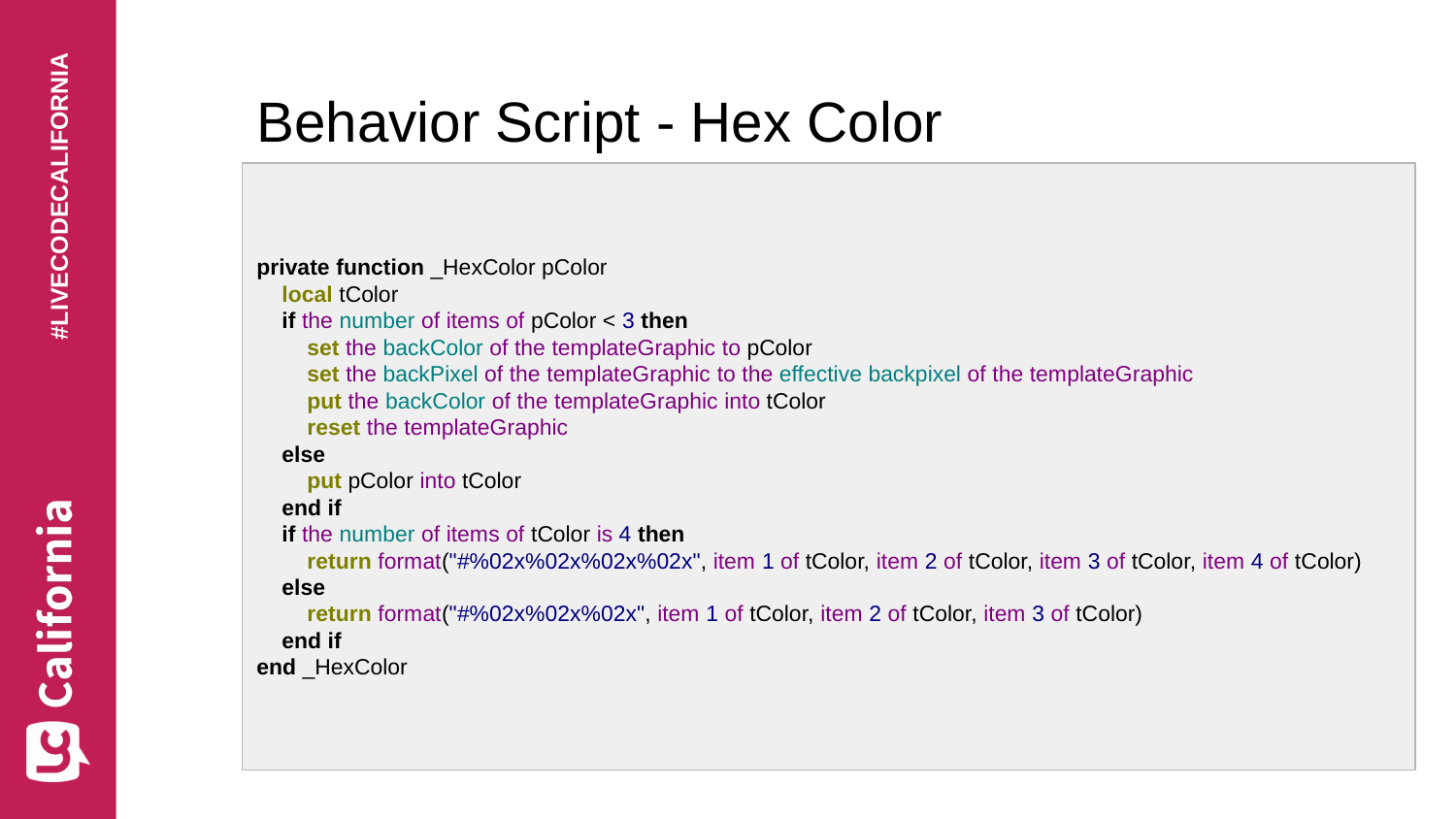

# Behavior Script - Hex Color
private function _HexColor pColor
    local tColor
    if the number of items of pColor < 3 then
        set the backColor of the templateGraphic to pColor
        set the backPixel of the templateGraphic to the effective backpixel of the templateGraphic
        put the backColor of the templateGraphic into tColor
        reset the templateGraphic
    else
        put pColor into tColor
    end if
    if the number of items of tColor is 4 then
        return format("#%02x%02x%02x%02x", item 1 of tColor, item 2 of tColor, item 3 of tColor, item 4 of tColor)
    else
        return format("#%02x%02x%02x", item 1 of tColor, item 2 of tColor, item 3 of tColor)
    end if
end _HexColor